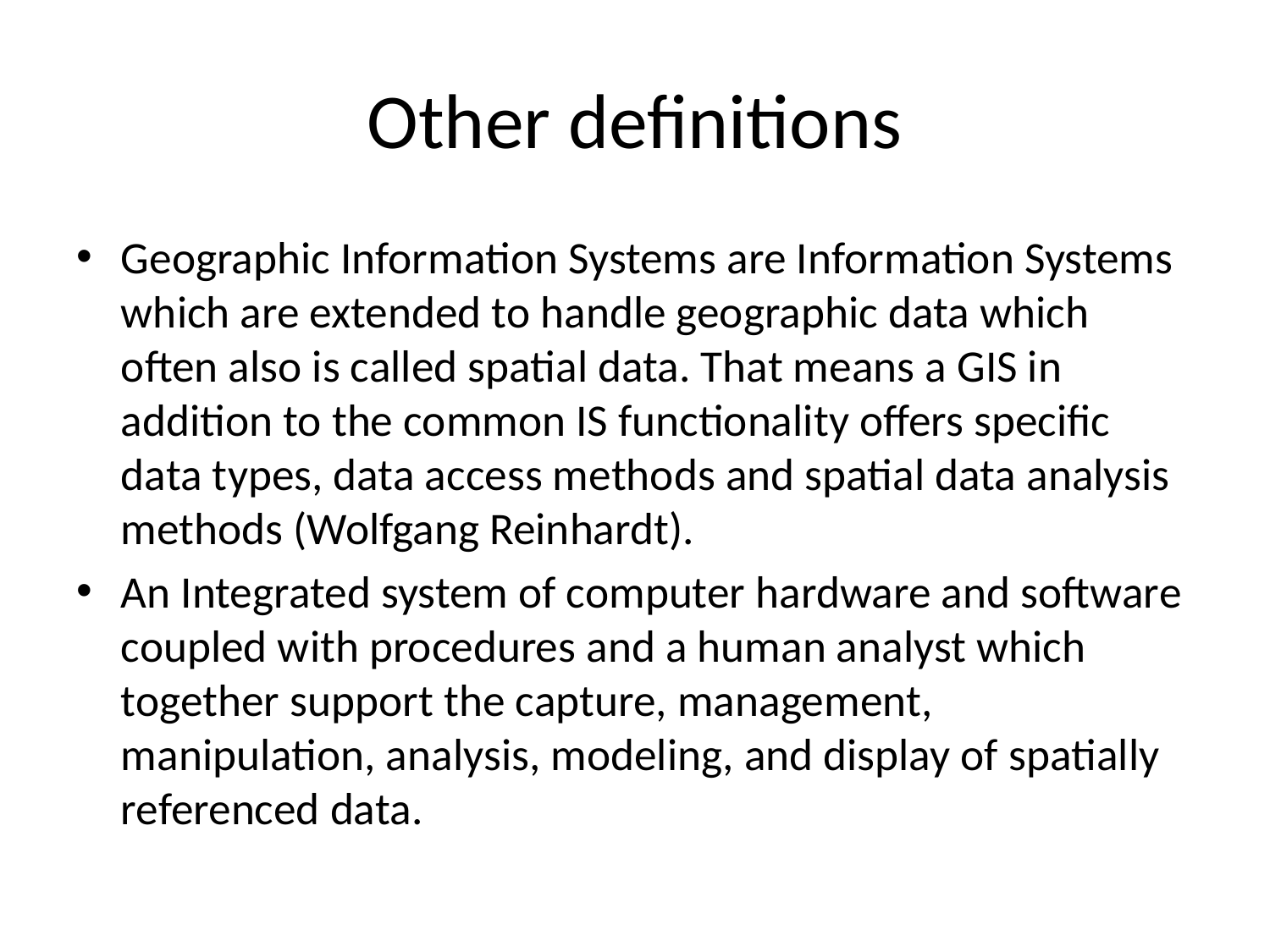

# Other definitions
Geographic Information Systems are Information Systems which are extended to handle geographic data which often also is called spatial data. That means a GIS in addition to the common IS functionality offers specific data types, data access methods and spatial data analysis methods (Wolfgang Reinhardt).
An Integrated system of computer hardware and software coupled with procedures and a human analyst which together support the capture, management, manipulation, analysis, modeling, and display of spatially referenced data.